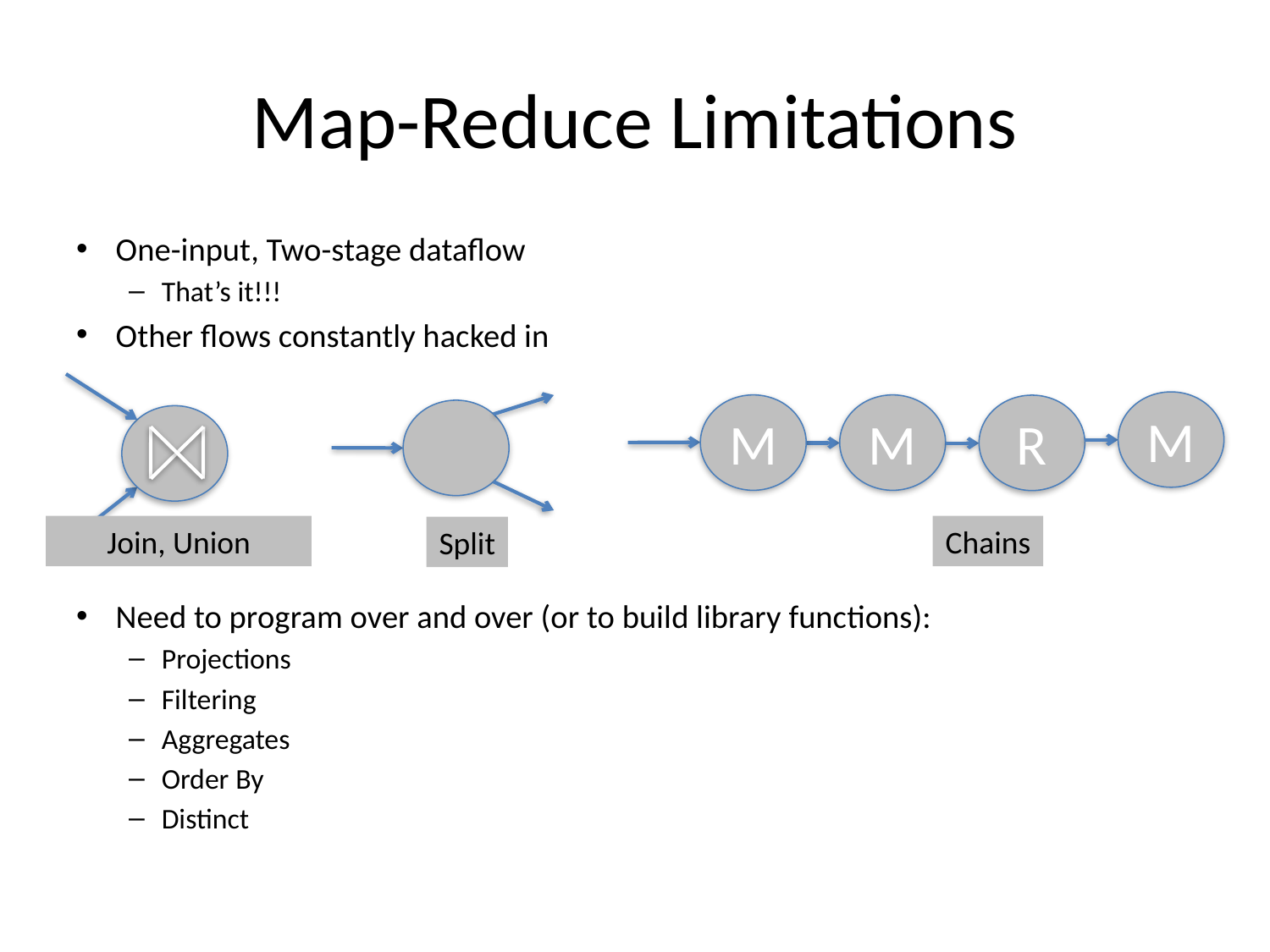

# Map-Reduce Limitations
One-input, Two-stage dataflow
That’s it!!!
Other flows constantly hacked in
Need to program over and over (or to build library functions):
Projections
Filtering
Aggregates
Order By
Distinct
M
M
M
R

Join, Union
Chains
Split